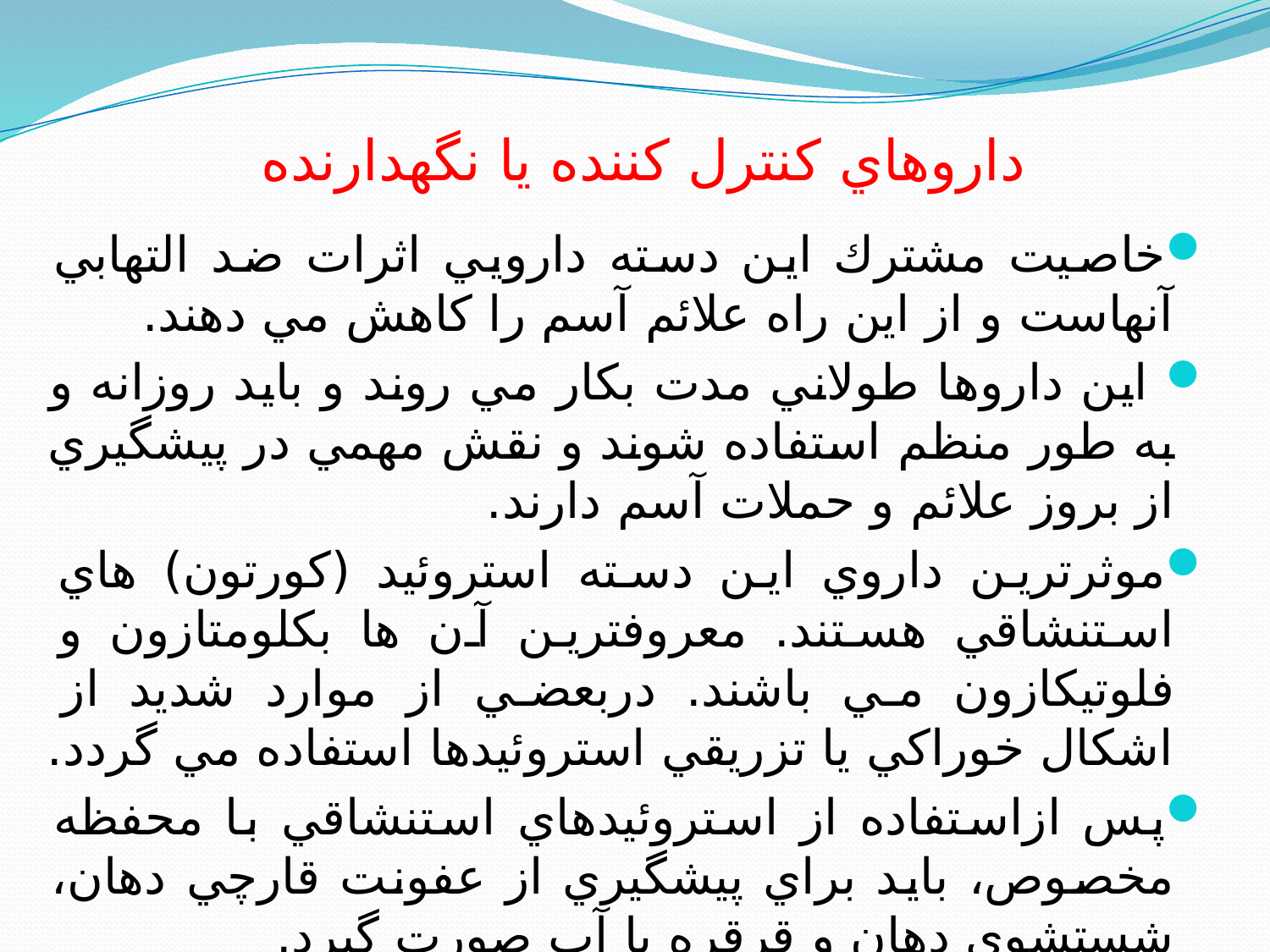

# داروهاي كنترل كننده يا نگهدارنده
خاصيت مشترك اين دسته دارويي اثرات ضد التهابي آنهاست و از اين راه علائم آسم را كاهش مي دهند.
 اين داروها طولاني مدت بكار مي روند و بايد روزانه و به طور منظم استفاده شوند و نقش مهمي در پيشگيري از بروز علائم و حملات آسم دارند.
موثرترين داروي اين دسته استروئيد (كورتون) هاي استنشاقي هستند. معروفترين آن ها بكلومتازون و فلوتيكازون مي باشند. دربعضي از موارد شديد از اشكال خوراكي يا تزريقي استروئيدها استفاده مي گردد.
پس ازاستفاده از استروئيدهاي استنشاقي با محفظه مخصوص، بايد براي پيشگيري از عفونت قارچي دهان، شستشوي دهان و قرقره با آب صورت گيرد.